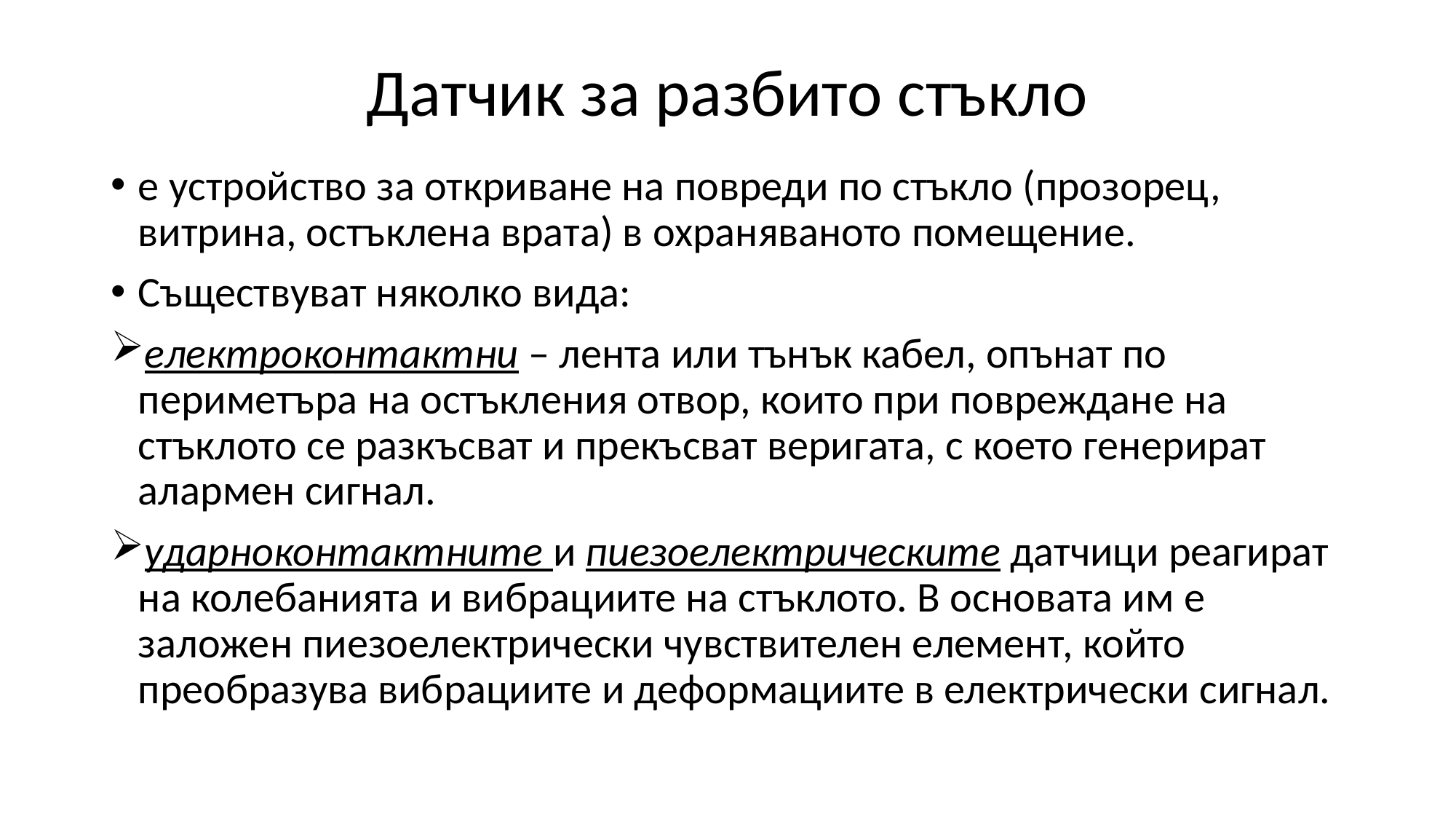

# Датчик за разбито стъкло
е устройство за откриване на повреди по стъкло (прозорец, витрина, остъклена врата) в охраняваното помещение.
Съществуват няколко вида:
електроконтактни – лента или тънък кабел, опънат по периметъра на остъкления отвор, които при повреждане на стъклото се разкъсват и прекъсват веригата, с което генерират алармен сигнал.
ударноконтактните и пиезоелектрическите датчици реагират на колебанията и вибрациите на стъклото. В основата им е заложен пиезоелектрически чувствителен елемент, който преобразува вибрациите и деформациите в електрически сигнал.